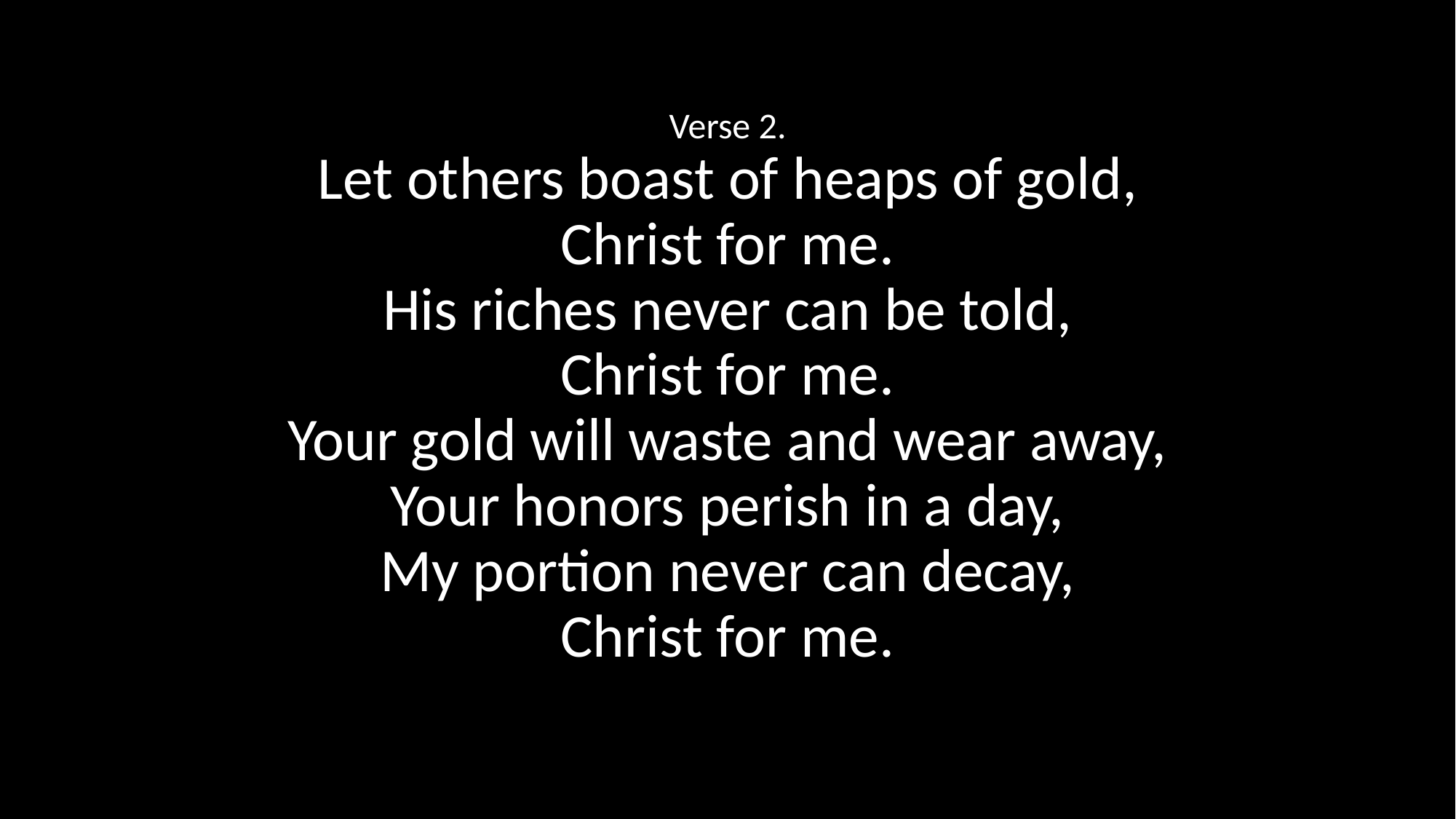

Verse 2.
Let others boast of heaps of gold,
Christ for me.
His riches never can be told,
Christ for me.
Your gold will waste and wear away,
Your honors perish in a day,
My portion never can decay,
Christ for me.